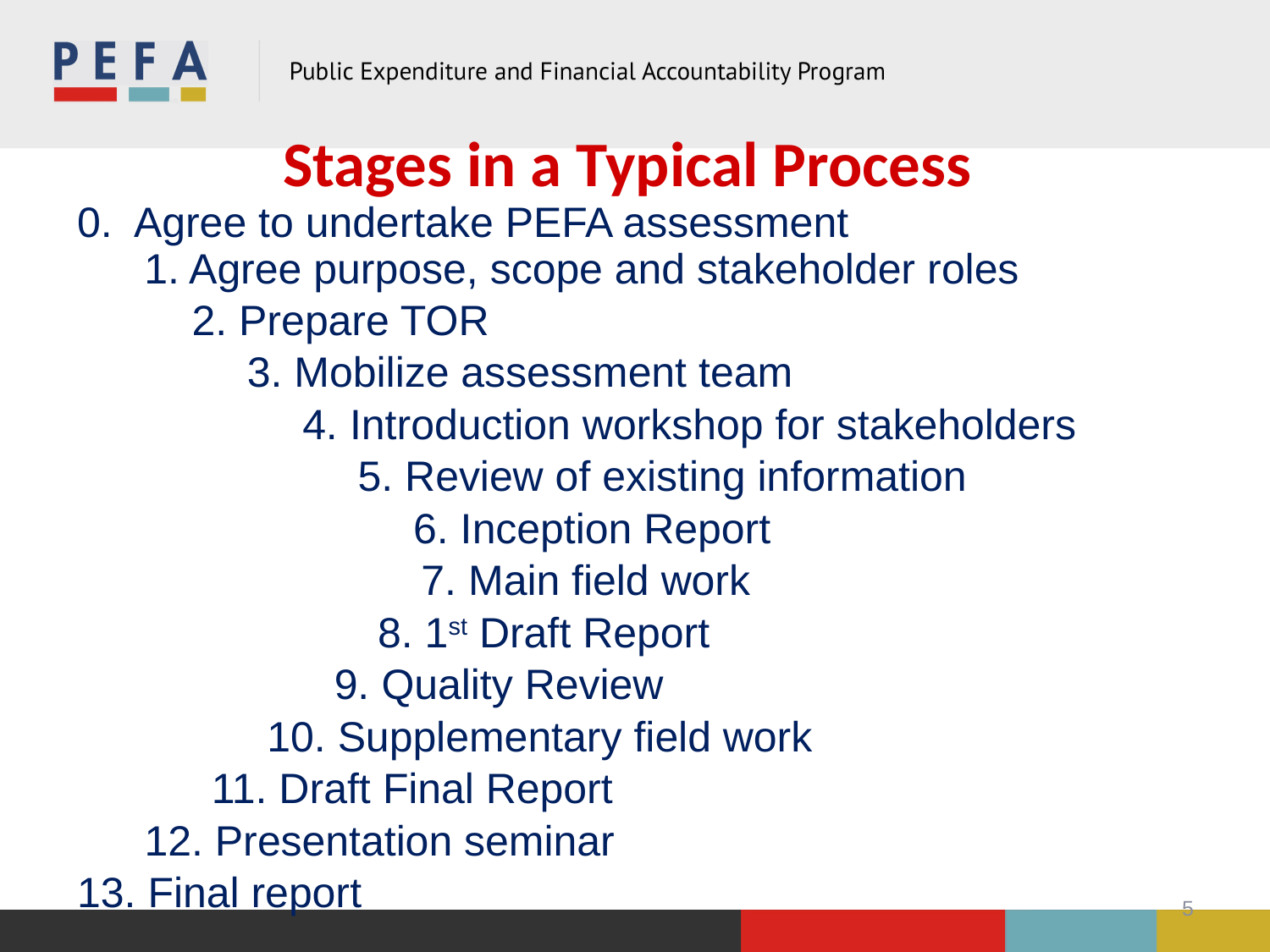

Stages in a Typical Process
0.  Agree to undertake PEFA assessment
     1. Agree purpose, scope and stakeholder roles
         2. Prepare TOR
             3. Mobilize assessment team
                 4. Introduction workshop for stakeholders
                     5. Review of existing information
                         6. Inception Report
                         7. Main field work
                      8. 1st Draft Report
                   9. Quality Review
              10. Supplementary field work
          11. Draft Final Report
     12. Presentation seminar
13. Final report

5